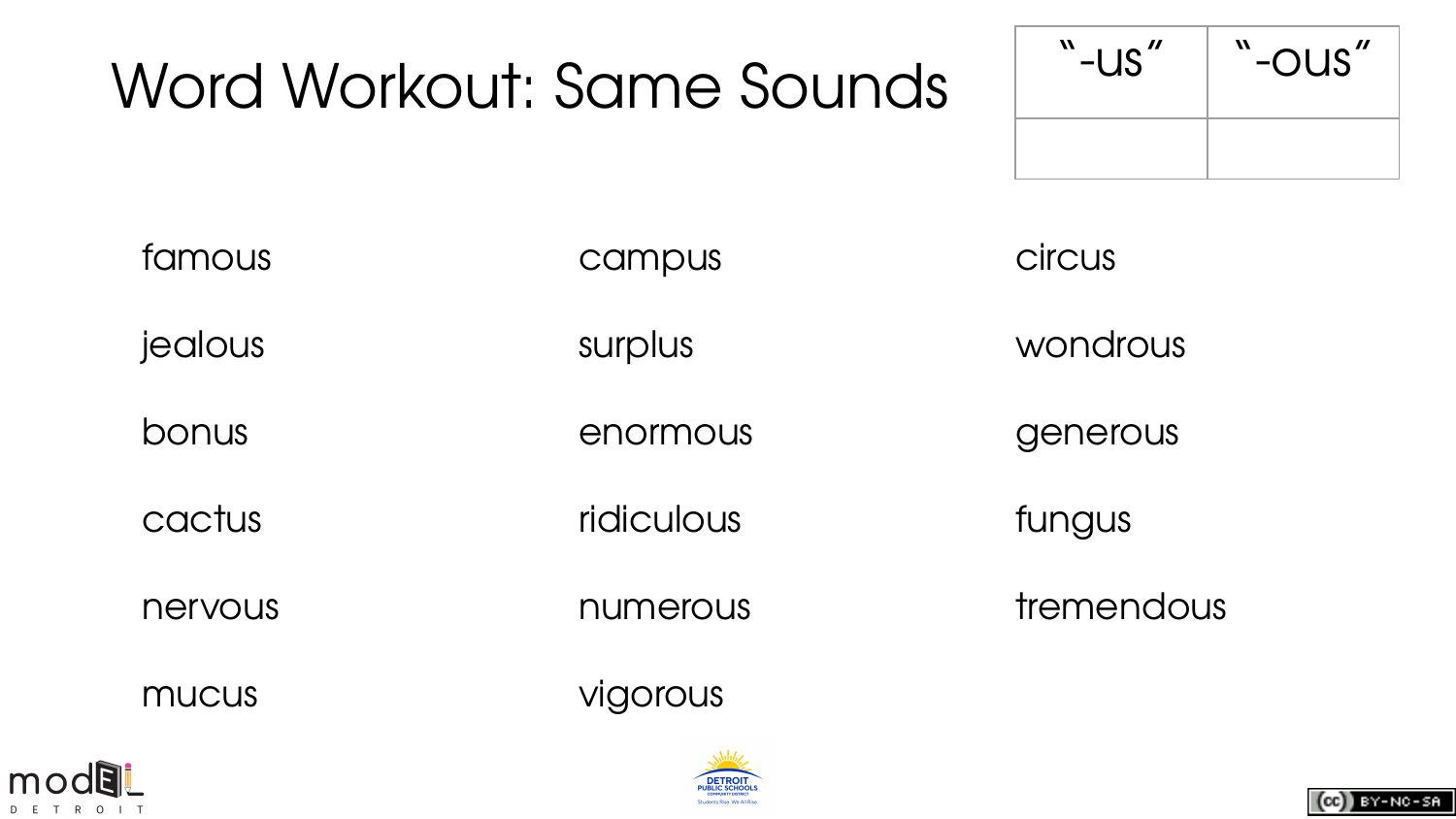

# Word Workout: Same Sounds
| “-us” | “-ous” |
| --- | --- |
|  |  |
famous 			campus			circus

jealous 			surplus 			wondrous
bonus			enormous 		generous

cactus 			ridiculous 		fungus

nervous 		numerous 		tremendous

mucus 			vigorous